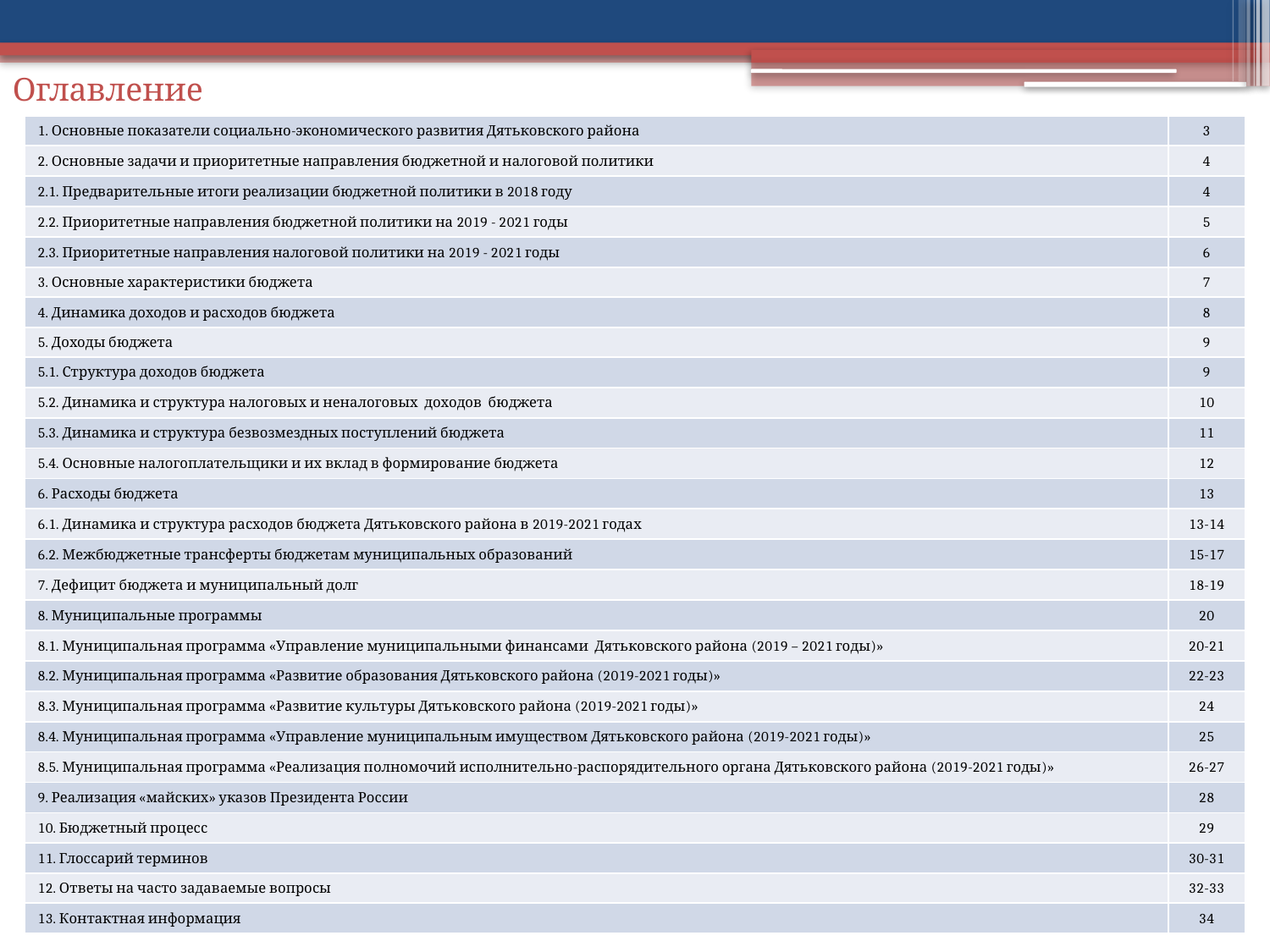

Оглавление
| 1. Основные показатели социально-экономического развития Дятьковского района | 3 |
| --- | --- |
| 2. Основные задачи и приоритетные направления бюджетной и налоговой политики | 4 |
| 2.1. Предварительные итоги реализации бюджетной политики в 2018 году | 4 |
| 2.2. Приоритетные направления бюджетной политики на 2019 - 2021 годы | 5 |
| 2.3. Приоритетные направления налоговой политики на 2019 - 2021 годы | 6 |
| 3. Основные характеристики бюджета | 7 |
| 4. Динамика доходов и расходов бюджета | 8 |
| 5. Доходы бюджета | 9 |
| 5.1. Структура доходов бюджета | 9 |
| 5.2. Динамика и структура налоговых и неналоговых доходов бюджета | 10 |
| 5.3. Динамика и структура безвозмездных поступлений бюджета | 11 |
| 5.4. Основные налогоплательщики и их вклад в формирование бюджета | 12 |
| 6. Расходы бюджета | 13 |
| 6.1. Динамика и структура расходов бюджета Дятьковского района в 2019-2021 годах | 13-14 |
| 6.2. Межбюджетные трансферты бюджетам муниципальных образований | 15-17 |
| 7. Дефицит бюджета и муниципальный долг | 18-19 |
| 8. Муниципальные программы | 20 |
| 8.1. Муниципальная программа «Управление муниципальными финансами Дятьковского района (2019 – 2021 годы)» | 20-21 |
| 8.2. Муниципальная программа «Развитие образования Дятьковского района (2019-2021 годы)» | 22-23 |
| 8.3. Муниципальная программа «Развитие культуры Дятьковского района (2019-2021 годы)» | 24 |
| 8.4. Муниципальная программа «Управление муниципальным имуществом Дятьковского района (2019-2021 годы)» | 25 |
| 8.5. Муниципальная программа «Реализация полномочий исполнительно-распорядительного органа Дятьковского района (2019-2021 годы)» | 26-27 |
| 9. Реализация «майских» указов Президента России | 28 |
| 10. Бюджетный процесс | 29 |
| 11. Глоссарий терминов | 30-31 |
| 12. Ответы на часто задаваемые вопросы | 32-33 |
| 13. Контактная информация | 34 |